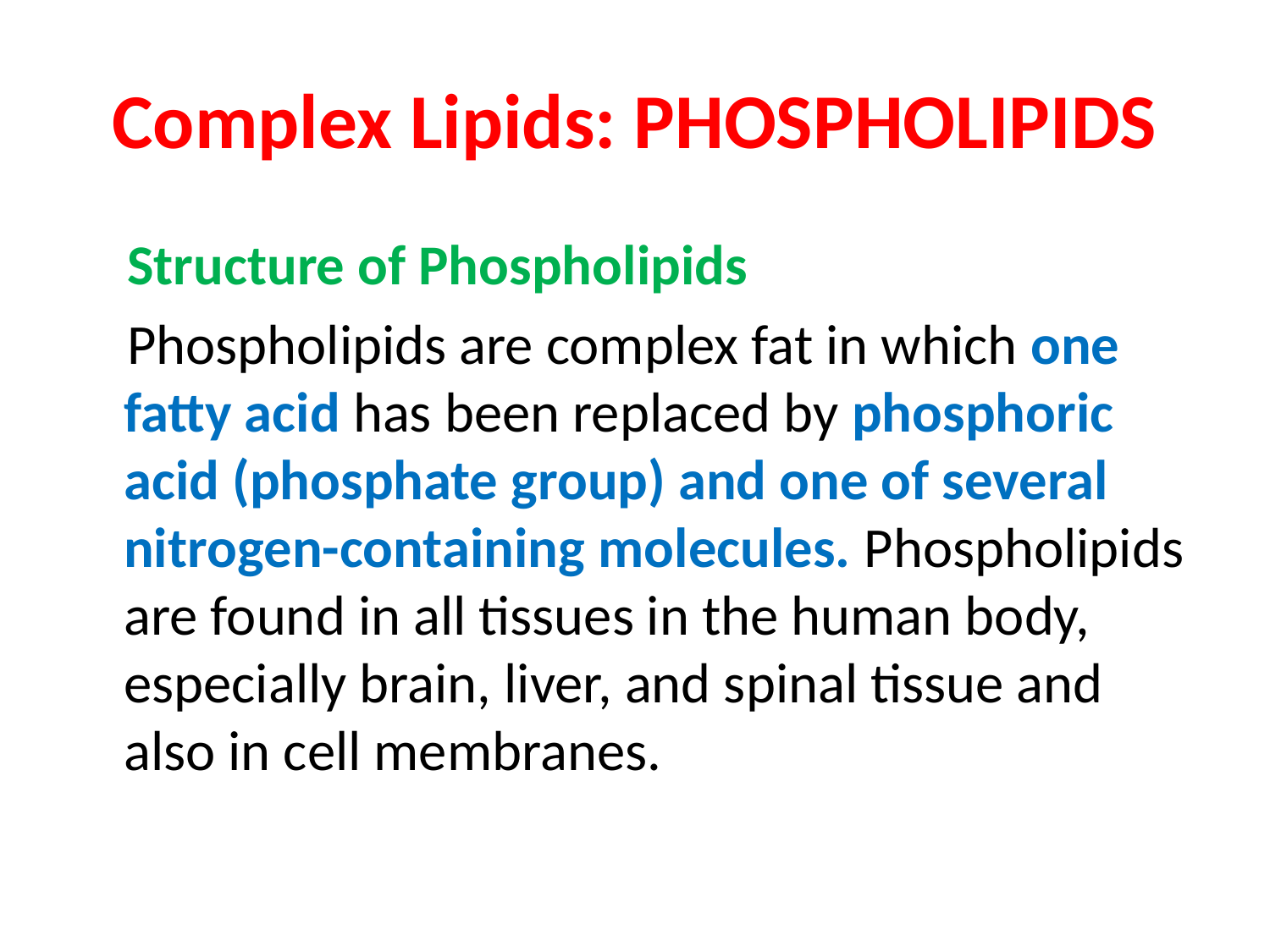

# Complex Lipids: PHOSPHOLIPIDS
    Structure of Phospholipids
    Phospholipids are complex fat in which one fatty acid has been replaced by phosphoric acid (phosphate group) and one of several nitrogen-containing molecules. Phospholipids are found in all tissues in the human body, especially brain, liver, and spinal tissue and also in cell membranes.